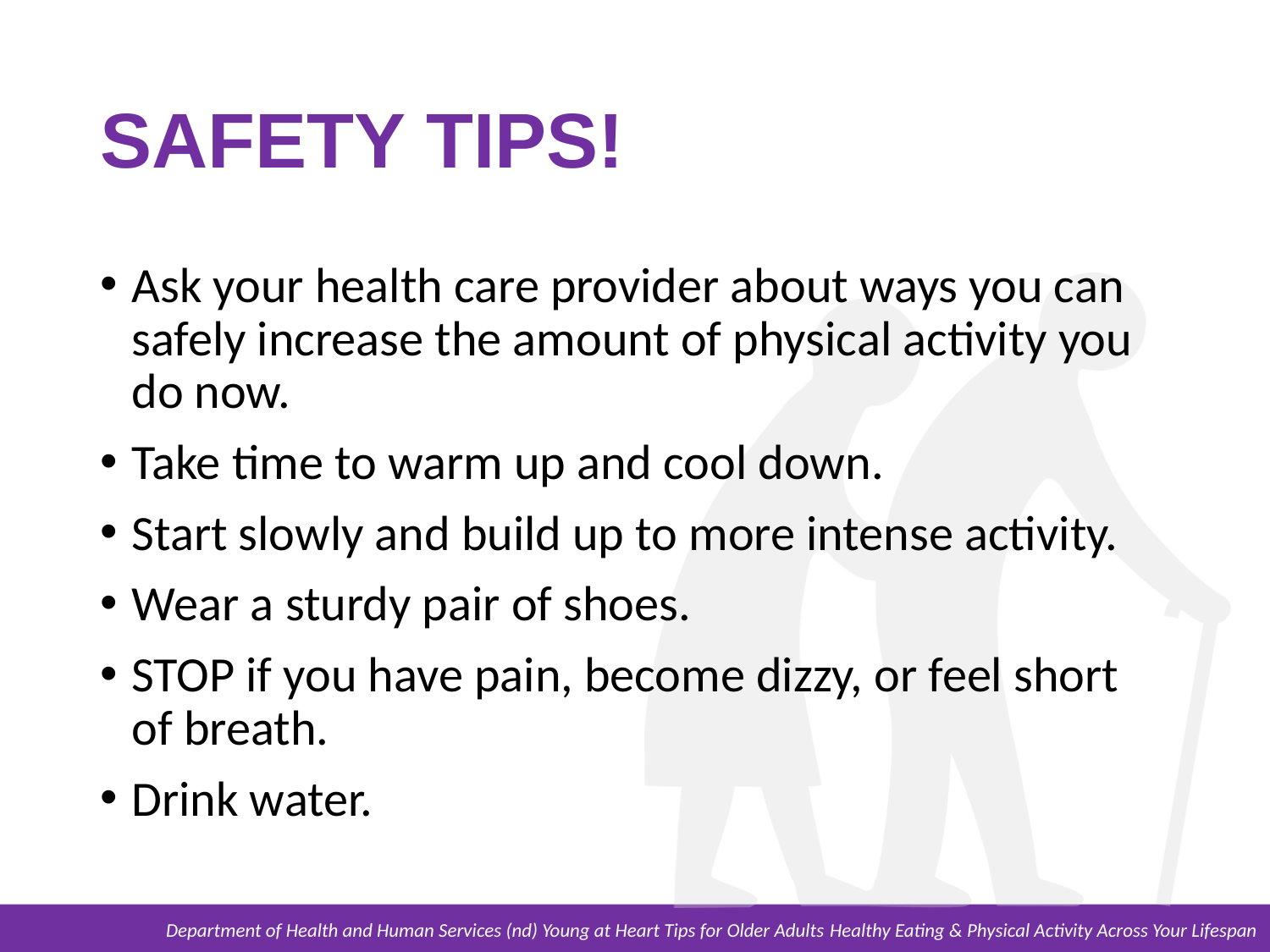

# SAFETY TIPS!
Ask your health care provider about ways you can safely increase the amount of physical activity you do now.
Take time to warm up and cool down.
Start slowly and build up to more intense activity.
Wear a sturdy pair of shoes.
STOP if you have pain, become dizzy, or feel short of breath.
Drink water.

Department of Health and Human Services (nd) Young at Heart Tips for Older Adults Healthy Eating & Physical Activity Across Your Lifespan